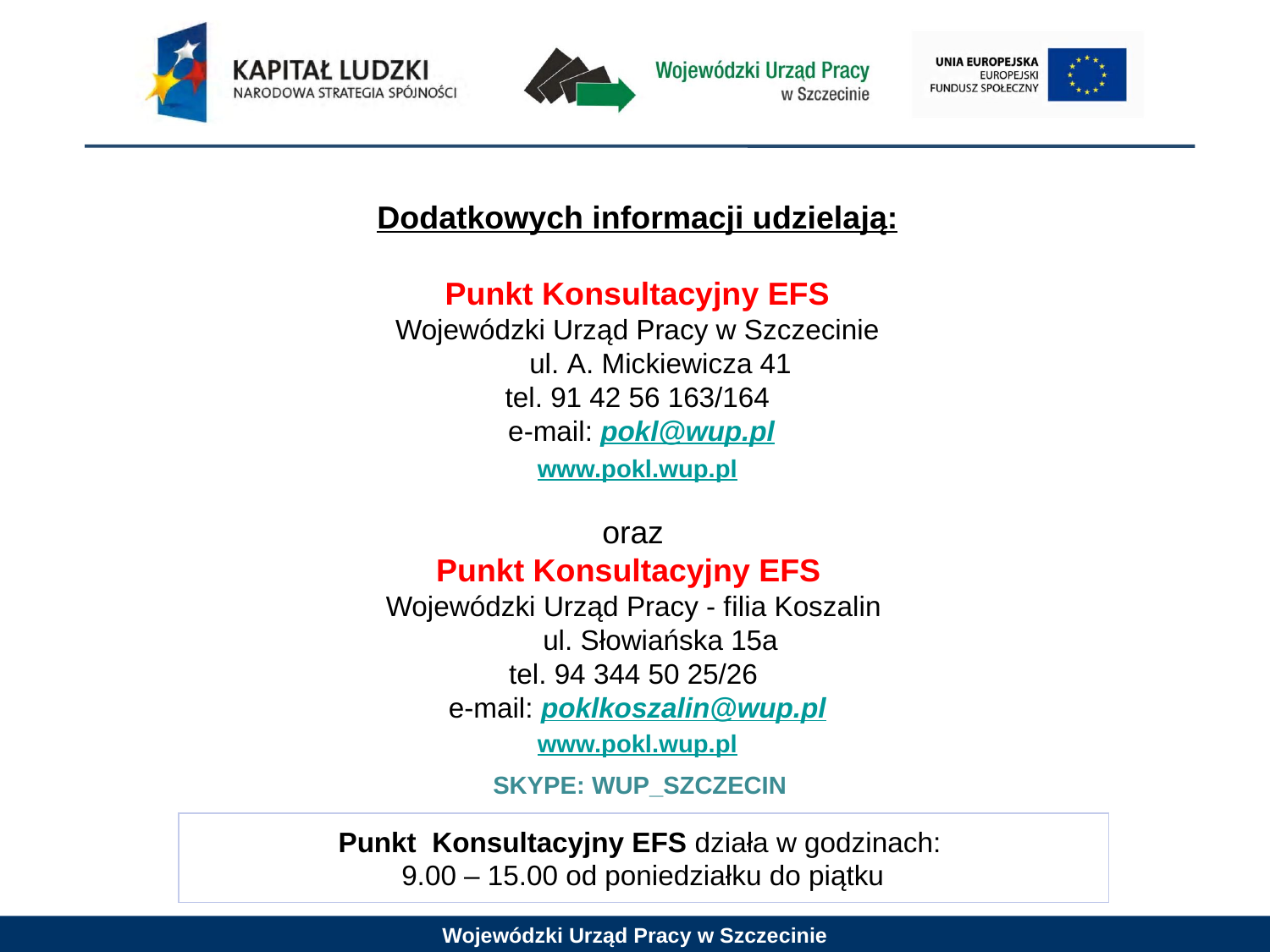

Dodatkowych informacji udzielają:

Punkt Konsultacyjny EFS
Wojewódzki Urząd Pracy w Szczecinie
ul. A. Mickiewicza 41
tel. 91 42 56 163/164
 e-mail: pokl@wup.pl

www.pokl.wup.pl

oraz
Punkt Konsultacyjny EFS
Wojewódzki Urząd Pracy - filia Koszalin
ul. Słowiańska 15a
tel. 94 344 50 25/26
e-mail: poklkoszalin@wup.pl

www.pokl.wup.pl

SKYPE: WUP_SZCZECIN
Punkt  Konsultacyjny EFS działa w godzinach:
9.00 – 15.00 od poniedziałku do piątku